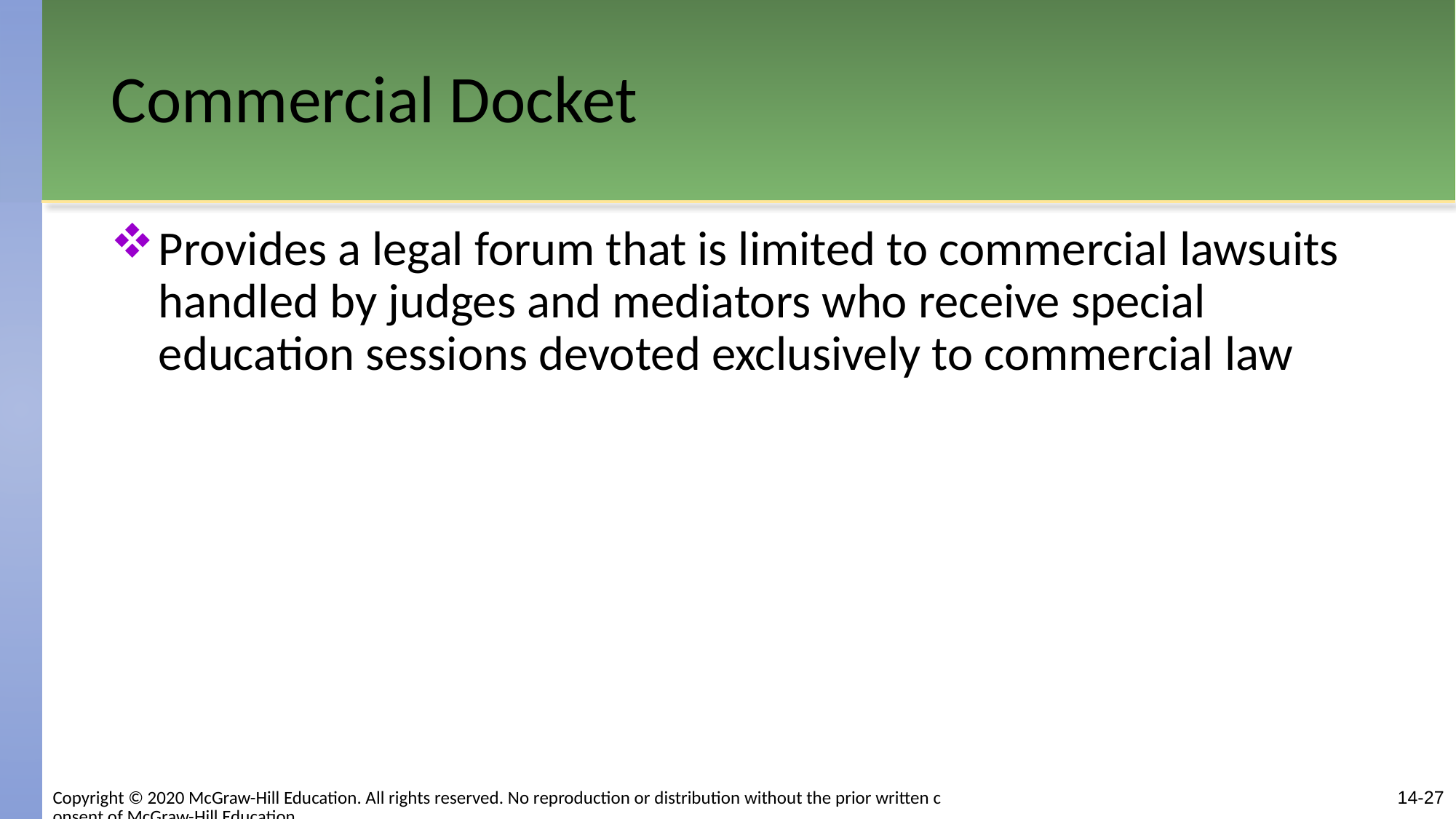

# Commercial Docket
Provides a legal forum that is limited to commercial lawsuits handled by judges and mediators who receive special education sessions devoted exclusively to commercial law
14-27
Copyright © 2020 McGraw-Hill Education. All rights reserved. No reproduction or distribution without the prior written consent of McGraw-Hill Education.